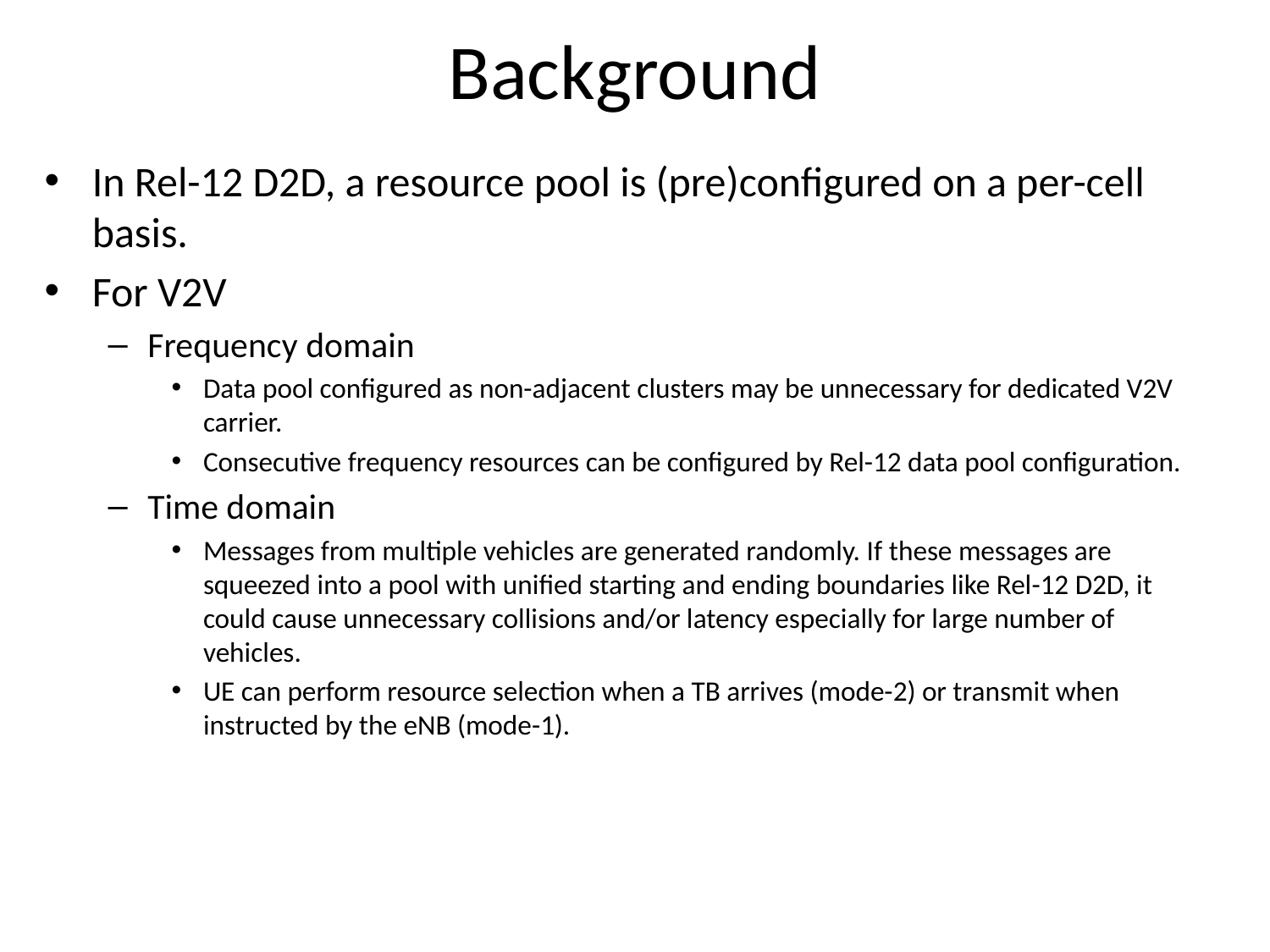

# Background
In Rel-12 D2D, a resource pool is (pre)configured on a per-cell basis.
For V2V
Frequency domain
Data pool configured as non-adjacent clusters may be unnecessary for dedicated V2V carrier.
Consecutive frequency resources can be configured by Rel-12 data pool configuration.
Time domain
Messages from multiple vehicles are generated randomly. If these messages are squeezed into a pool with unified starting and ending boundaries like Rel-12 D2D, it could cause unnecessary collisions and/or latency especially for large number of vehicles.
UE can perform resource selection when a TB arrives (mode-2) or transmit when instructed by the eNB (mode-1).